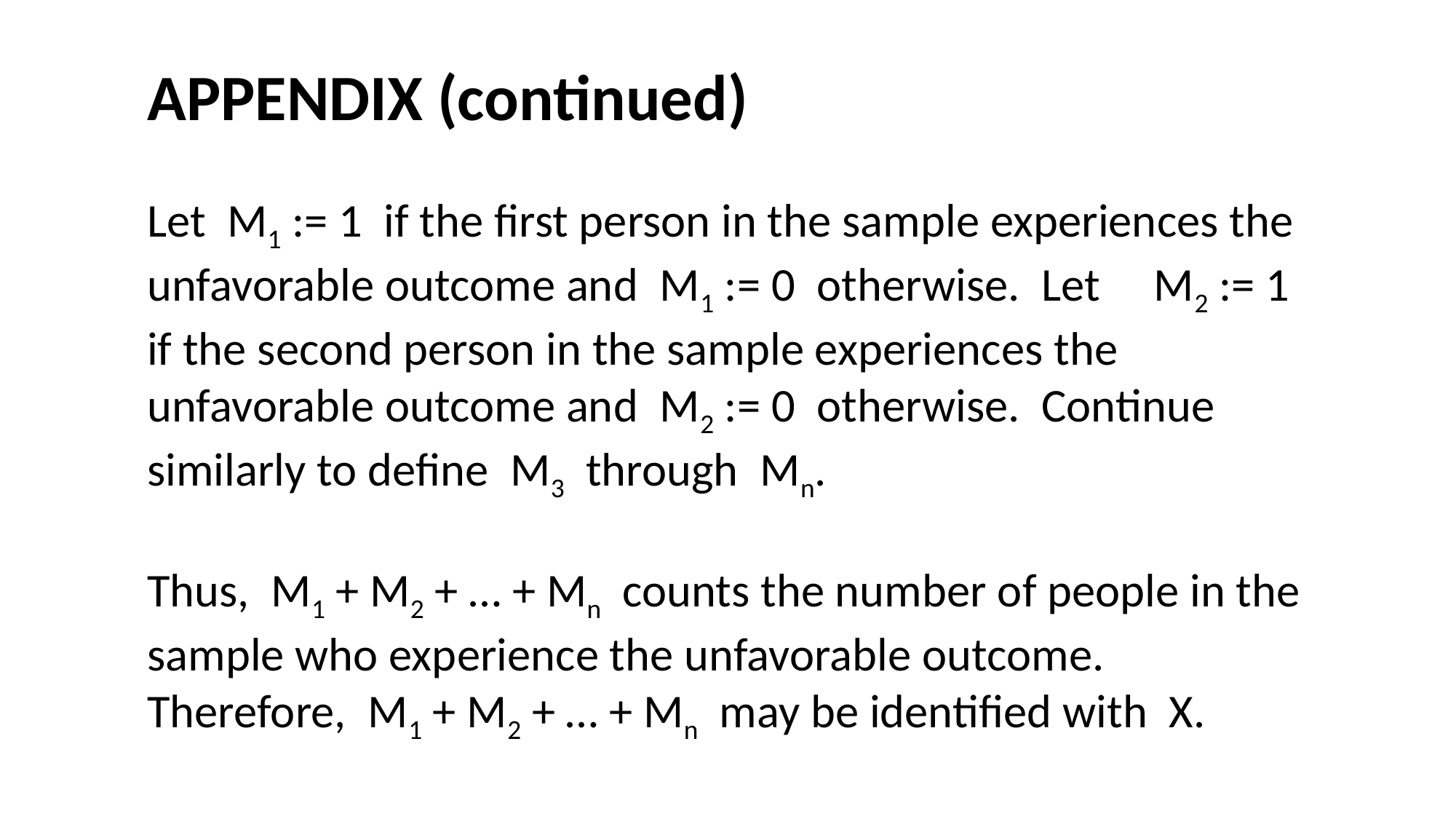

#
APPENDIX (continued)

Let  M1 := 1  if the first person in the sample experiences the unfavorable outcome and  M1 := 0  otherwise.  Let     M2 := 1  if the second person in the sample experiences the unfavorable outcome and  M2 := 0  otherwise.  Continue similarly to define  M3  through  Mn.

Thus,  M1 + M2 + … + Mn  counts the number of people in the sample who experience the unfavorable outcome.  Therefore,  M1 + M2 + … + Mn  may be identified with  X.